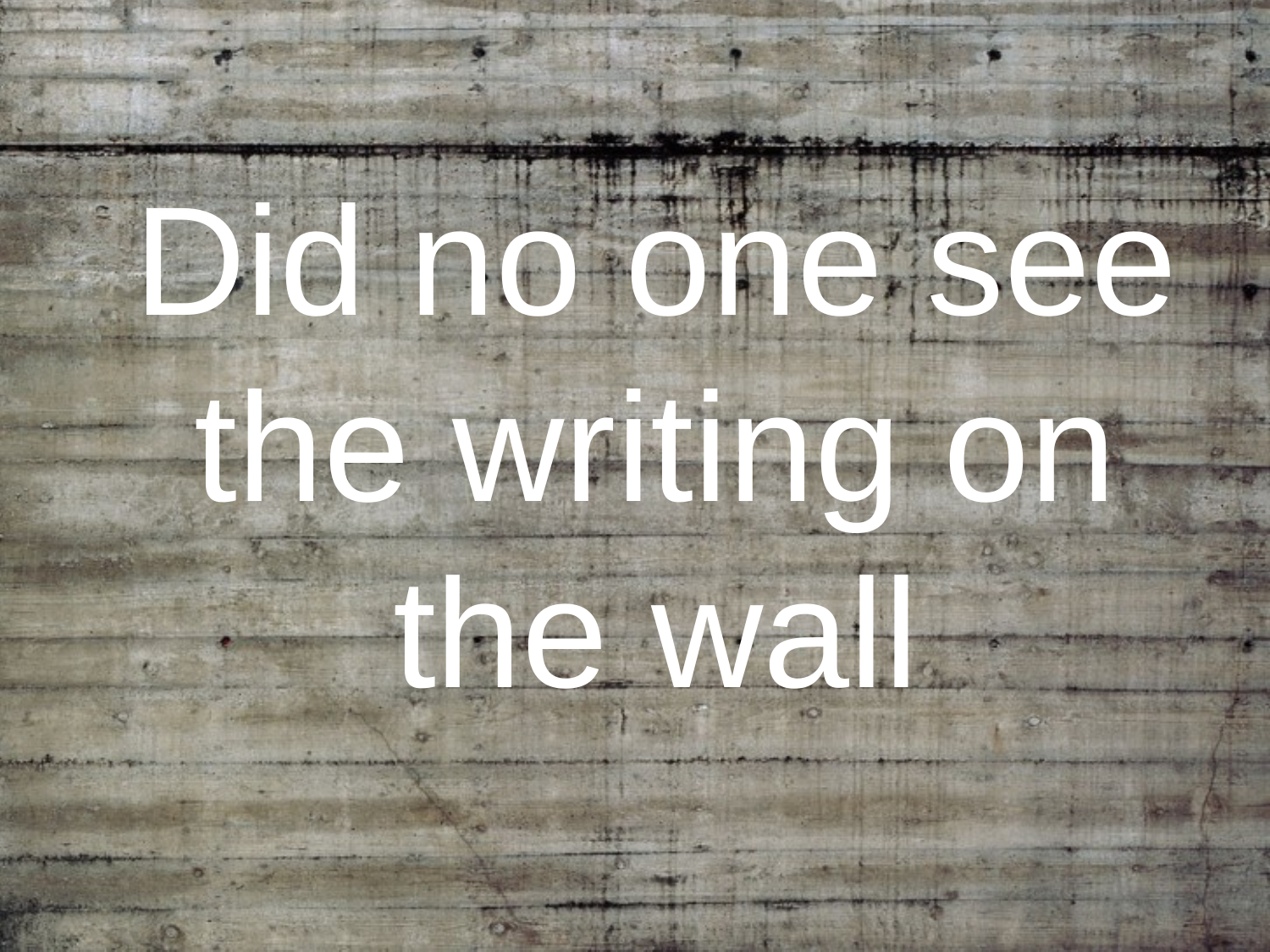

# Did no one see the writing on the wall